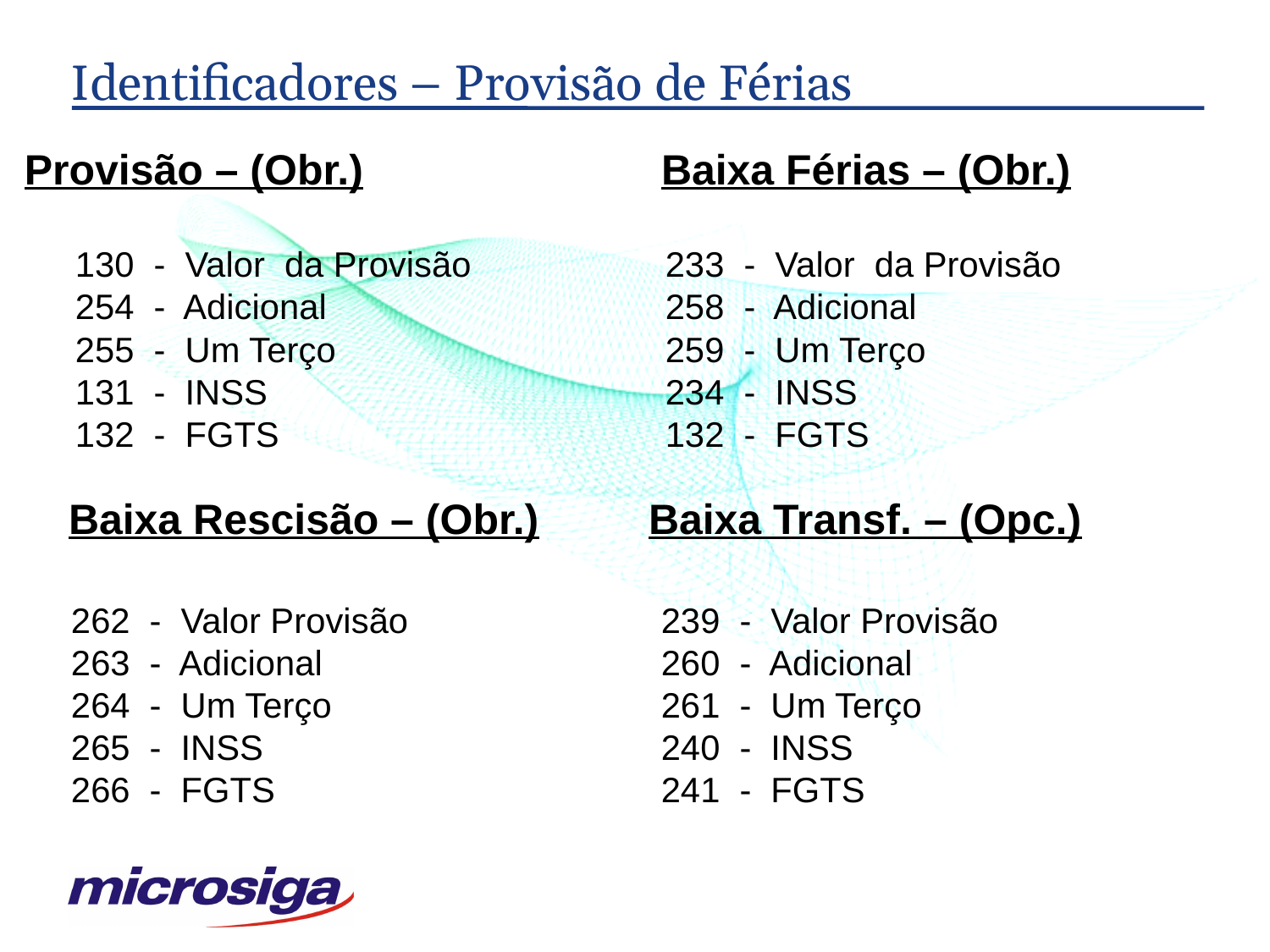

# Identificadores – Provisão de Férias
Provisão – (Obr.)
Baixa Férias – (Obr.)
130  -  Valor  da Provisão
254  -  Adicional
255  -  Um Terço
131  -  INSS
132  -  FGTS
233  -  Valor  da Provisão
258  -  Adicional
259  -  Um Terço
234  -  INSS
132  -  FGTS
Baixa Rescisão – (Obr.)
Baixa Transf. – (Opc.)
262  -  Valor Provisão
263  -  Adicional
264  -  Um Terço
265  -  INSS
266  -  FGTS
239  -  Valor Provisão
260  -  Adicional
261  -  Um Terço
240  -  INSS
241  -  FGTS